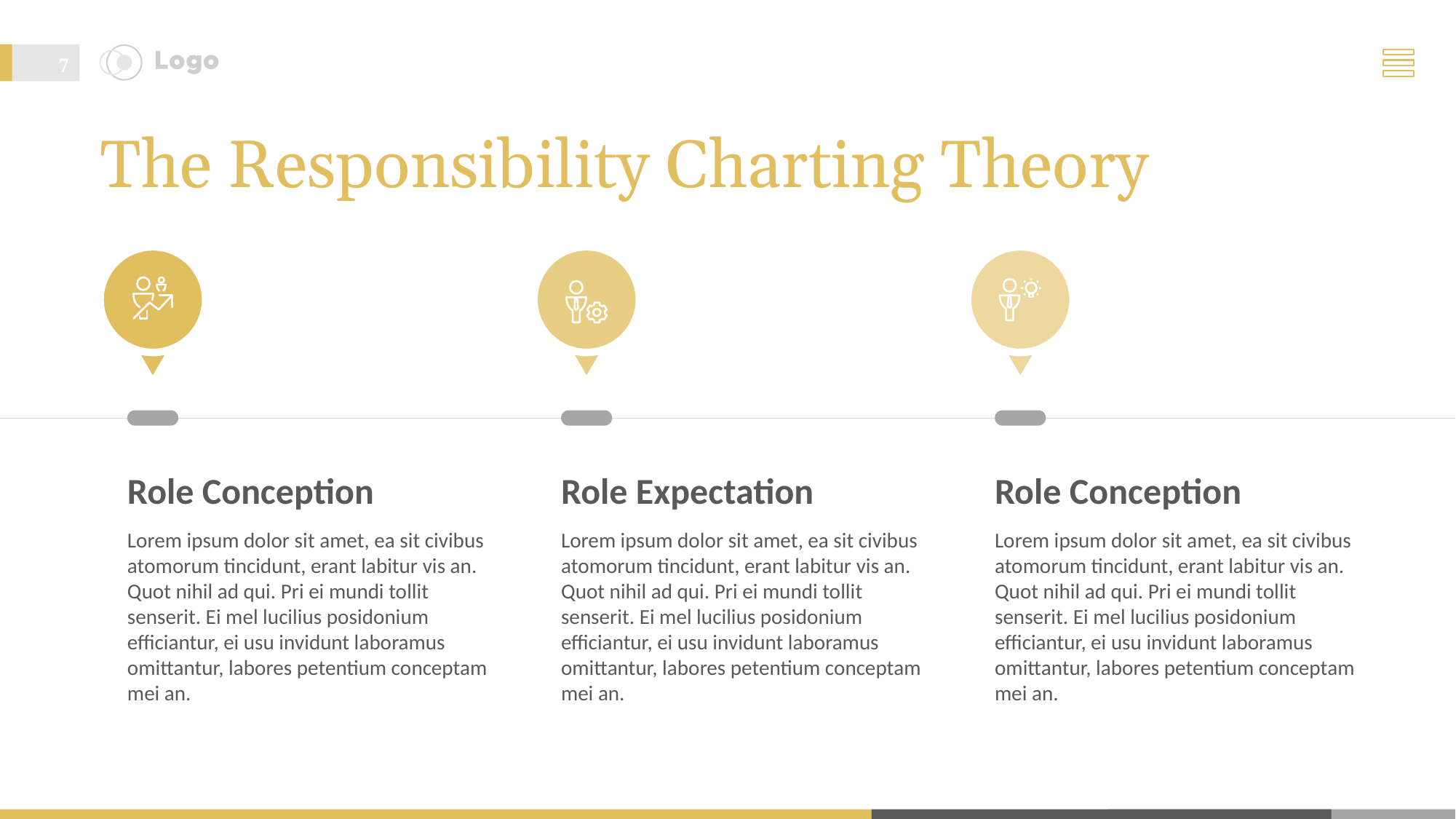

7
# The Responsibility Charting Theory

Role Conception
Role Expectation
Role Conception
Lorem ipsum dolor sit amet, ea sit civibus atomorum tincidunt, erant labitur vis an. Quot nihil ad qui. Pri ei mundi tollit senserit. Ei mel lucilius posidonium efficiantur, ei usu invidunt laboramus omittantur, labores petentium conceptam mei an.
Lorem ipsum dolor sit amet, ea sit civibus atomorum tincidunt, erant labitur vis an. Quot nihil ad qui. Pri ei mundi tollit senserit. Ei mel lucilius posidonium efficiantur, ei usu invidunt laboramus omittantur, labores petentium conceptam mei an.
Lorem ipsum dolor sit amet, ea sit civibus atomorum tincidunt, erant labitur vis an. Quot nihil ad qui. Pri ei mundi tollit senserit. Ei mel lucilius posidonium efficiantur, ei usu invidunt laboramus omittantur, labores petentium conceptam mei an.